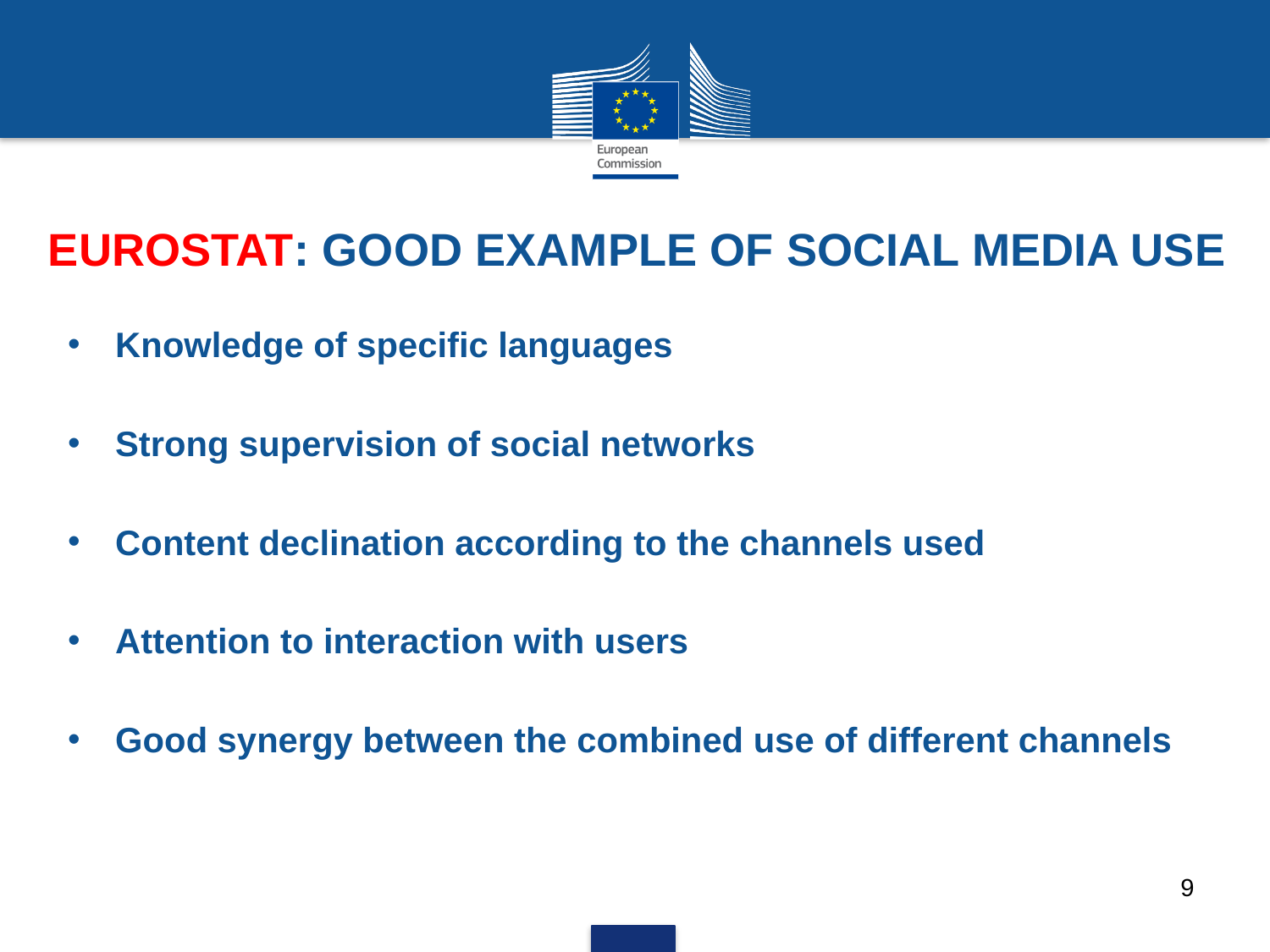

# EUROSTAT: GOOD EXAMPLE OF SOCIAL MEDIA USE
Knowledge of specific languages

Strong supervision of social networks

Content declination according to the channels used

Attention to interaction with users

Good synergy between the combined use of different channels
9